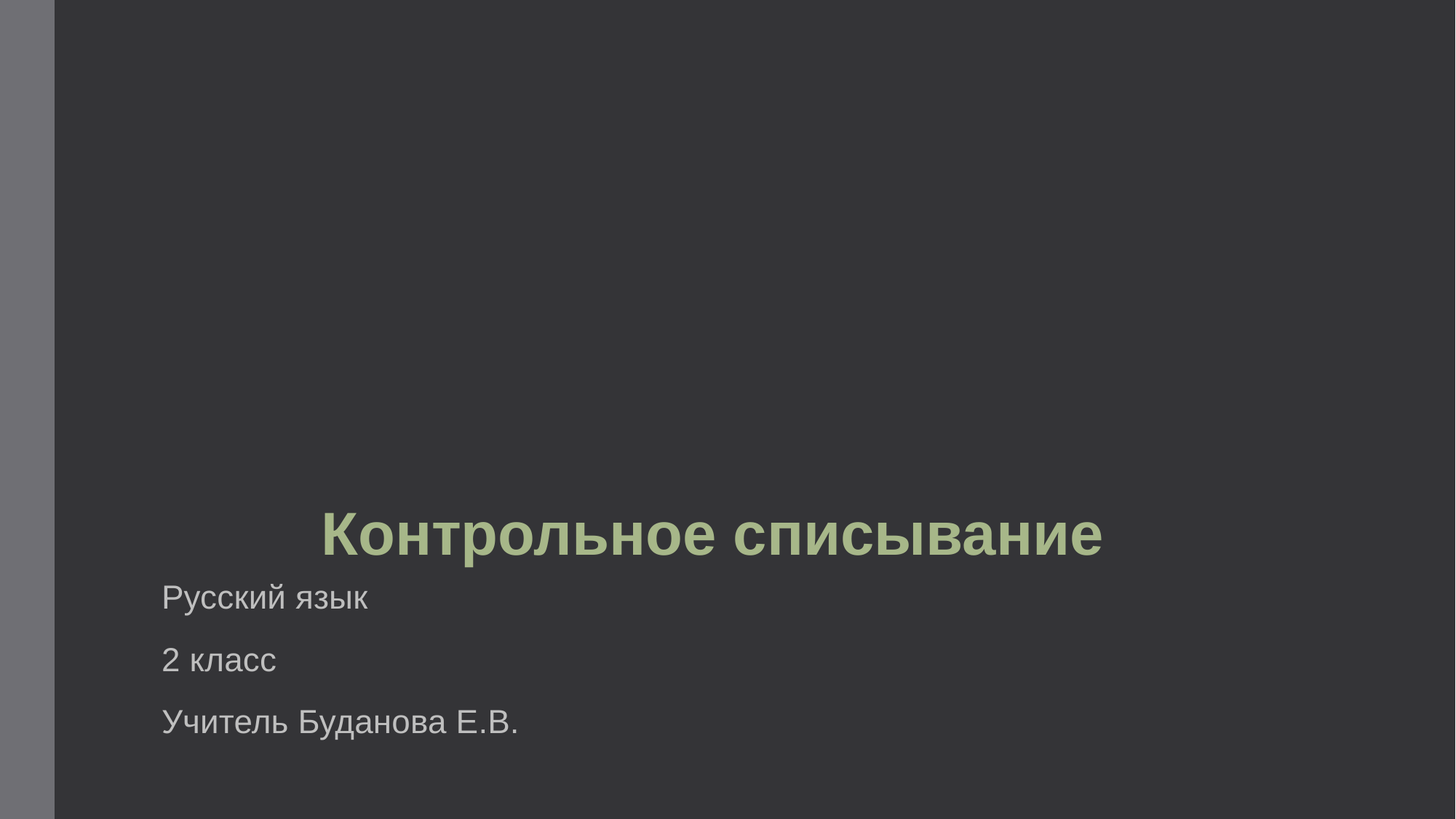

# Контрольное списывание
Русский язык
2 класс
Учитель Буданова Е.В.